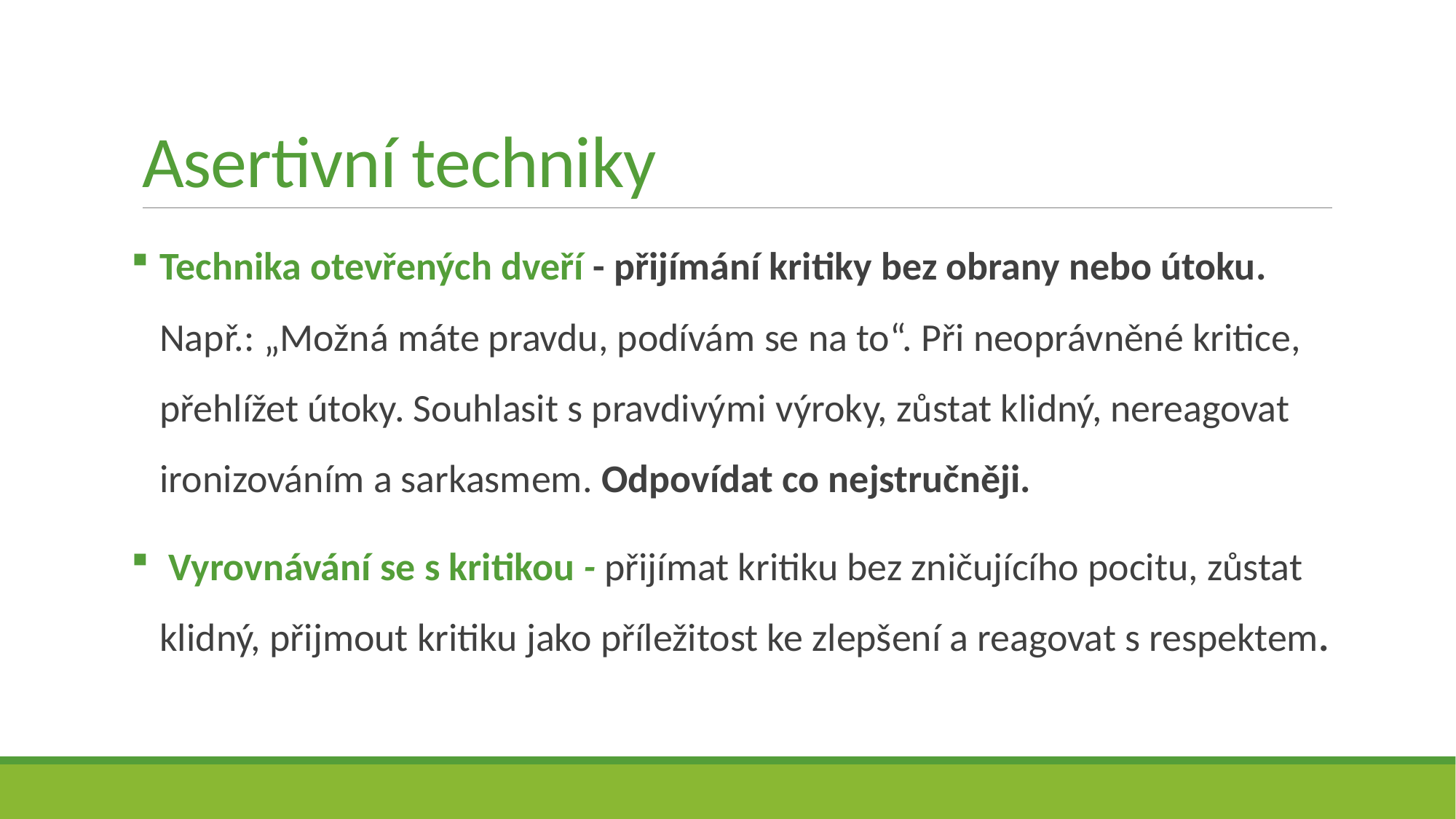

# Asertivní techniky
Technika otevřených dveří - přijímání kritiky bez obrany nebo útoku. Např.: „Možná máte pravdu, podívám se na to“. Při neoprávněné kritice, přehlížet útoky. Souhlasit s pravdivými výroky, zůstat klidný, nereagovat ironizováním a sarkasmem. Odpovídat co nejstručněji.
 Vyrovnávání se s kritikou - přijímat kritiku bez zničujícího pocitu, zůstat klidný, přijmout kritiku jako příležitost ke zlepšení a reagovat s respektem.